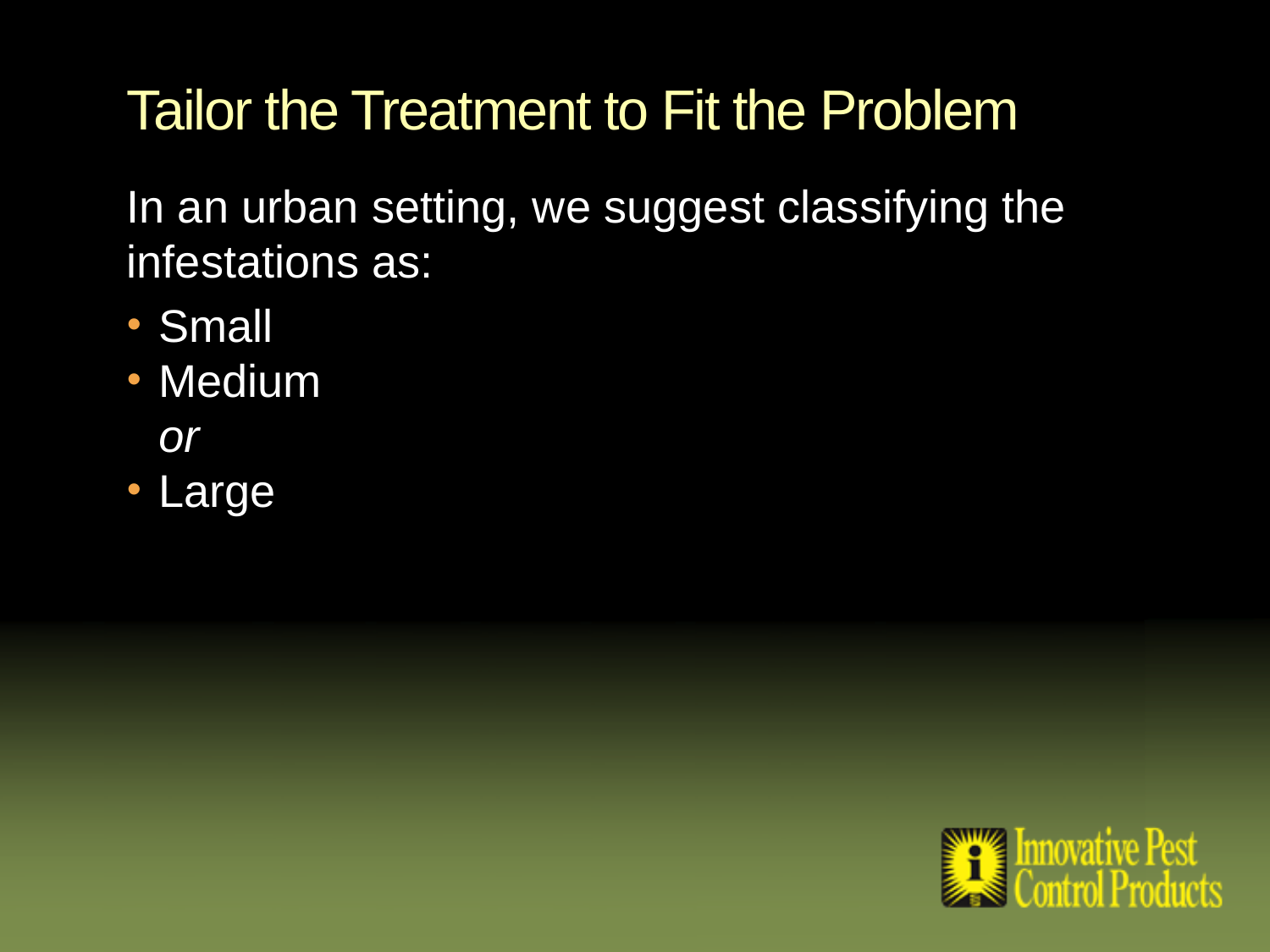

# Tailor the Treatment to Fit the Problem
In an urban setting, we suggest classifying the infestations as:
Small
Medium
or
Large